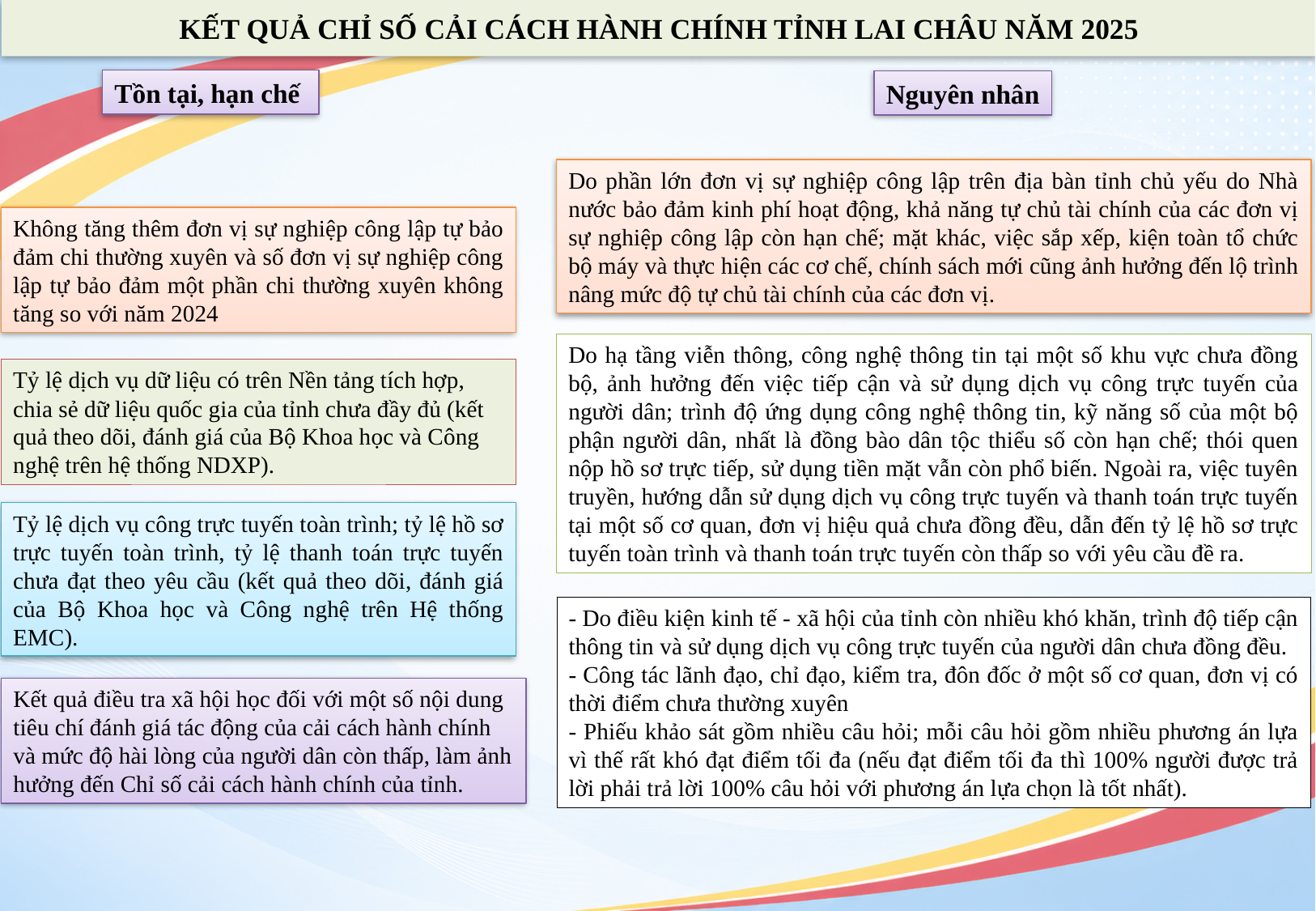

# KẾT QUẢ CHỈ SỐ CẢI CÁCH HÀNH CHÍNH TỈNH LAI CHÂU NĂM 2025
Tồn tại, hạn chế
Nguyên nhân
Do phần lớn đơn vị sự nghiệp công lập trên địa bàn tỉnh chủ yếu do Nhà nước bảo đảm kinh phí hoạt động, khả năng tự chủ tài chính của các đơn vị sự nghiệp công lập còn hạn chế; mặt khác, việc sắp xếp, kiện toàn tổ chức bộ máy và thực hiện các cơ chế, chính sách mới cũng ảnh hưởng đến lộ trình nâng mức độ tự chủ tài chính của các đơn vị.
Không tăng thêm đơn vị sự nghiệp công lập tự bảo đảm chi thường xuyên và số đơn vị sự nghiệp công lập tự bảo đảm một phần chi thường xuyên không tăng so với năm 2024
Do hạ tầng viễn thông, công nghệ thông tin tại một số khu vực chưa đồng bộ, ảnh hưởng đến việc tiếp cận và sử dụng dịch vụ công trực tuyến của người dân; trình độ ứng dụng công nghệ thông tin, kỹ năng số của một bộ phận người dân, nhất là đồng bào dân tộc thiểu số còn hạn chế; thói quen nộp hồ sơ trực tiếp, sử dụng tiền mặt vẫn còn phổ biến. Ngoài ra, việc tuyên truyền, hướng dẫn sử dụng dịch vụ công trực tuyến và thanh toán trực tuyến tại một số cơ quan, đơn vị hiệu quả chưa đồng đều, dẫn đến tỷ lệ hồ sơ trực tuyến toàn trình và thanh toán trực tuyến còn thấp so với yêu cầu đề ra.
Tỷ lệ dịch vụ dữ liệu có trên Nền tảng tích hợp, chia sẻ dữ liệu quốc gia của tỉnh chưa đầy đủ (kết quả theo dõi, đánh giá của Bộ Khoa học và Công nghệ trên hệ thống NDXP).
Tỷ lệ dịch vụ công trực tuyến toàn trình; tỷ lệ hồ sơ trực tuyến toàn trình, tỷ lệ thanh toán trực tuyến chưa đạt theo yêu cầu (kết quả theo dõi, đánh giá của Bộ Khoa học và Công nghệ trên Hệ thống EMC).
- Do điều kiện kinh tế - xã hội của tỉnh còn nhiều khó khăn, trình độ tiếp cận thông tin và sử dụng dịch vụ công trực tuyến của người dân chưa đồng đều.
- Công tác lãnh đạo, chỉ đạo, kiểm tra, đôn đốc ở một số cơ quan, đơn vị có thời điểm chưa thường xuyên
- Phiếu khảo sát gồm nhiều câu hỏi; mỗi câu hỏi gồm nhiều phương án lựa vì thế rất khó đạt điểm tối đa (nếu đạt điểm tối đa thì 100% người được trả lời phải trả lời 100% câu hỏi với phương án lựa chọn là tốt nhất).
Kết quả điều tra xã hội học đối với một số nội dung tiêu chí đánh giá tác động của cải cách hành chính và mức độ hài lòng của người dân còn thấp, làm ảnh hưởng đến Chỉ số cải cách hành chính của tỉnh.